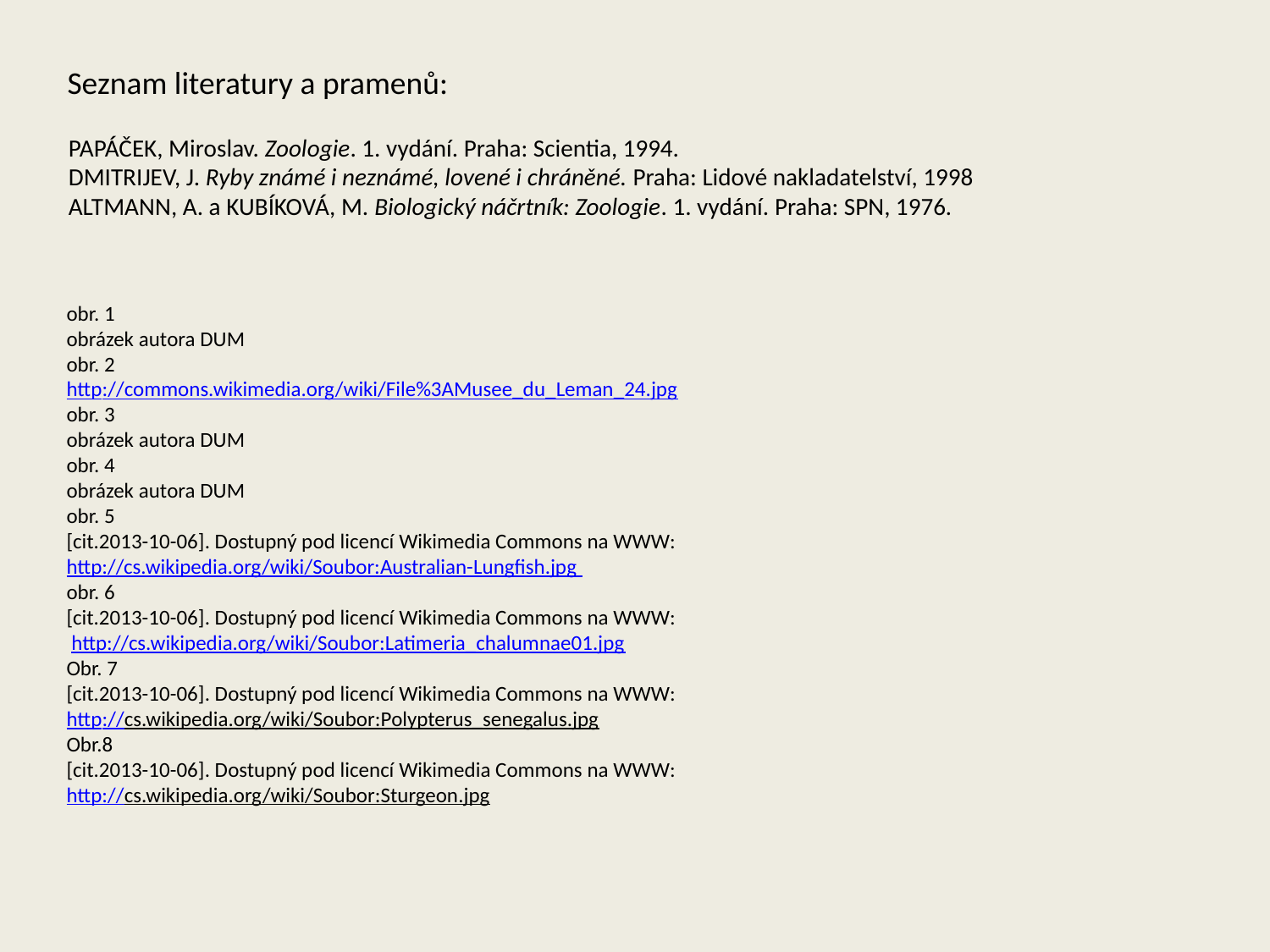

Seznam literatury a pramenů:

  PAPÁČEK, Miroslav. Zoologie. 1. vydání. Praha: Scientia, 1994.
  DMITRIJEV, J. Ryby známé i neznámé, lovené i chráněné. Praha: Lidové nakladatelství, 1998
  ALTMANN, A. a KUBÍKOVÁ, M. Biologický náčrtník: Zoologie. 1. vydání. Praha: SPN, 1976.

obr. 1
obrázek autora DUM
obr. 2
http://commons.wikimedia.org/wiki/File%3AMusee_du_Leman_24.jpg
obr. 3
obrázek autora DUM
obr. 4
obrázek autora DUM
obr. 5
[cit.2013-10-06]. Dostupný pod licencí Wikimedia Commons na WWW:
http://cs.wikipedia.org/wiki/Soubor:Australian-Lungfish.jpg
obr. 6
[cit.2013-10-06]. Dostupný pod licencí Wikimedia Commons na WWW:
 http://cs.wikipedia.org/wiki/Soubor:Latimeria_chalumnae01.jpg
Obr. 7
[cit.2013-10-06]. Dostupný pod licencí Wikimedia Commons na WWW:
http://cs.wikipedia.org/wiki/Soubor:Polypterus_senegalus.jpg
Obr.8
[cit.2013-10-06]. Dostupný pod licencí Wikimedia Commons na WWW:
http://cs.wikipedia.org/wiki/Soubor:Sturgeon.jpg